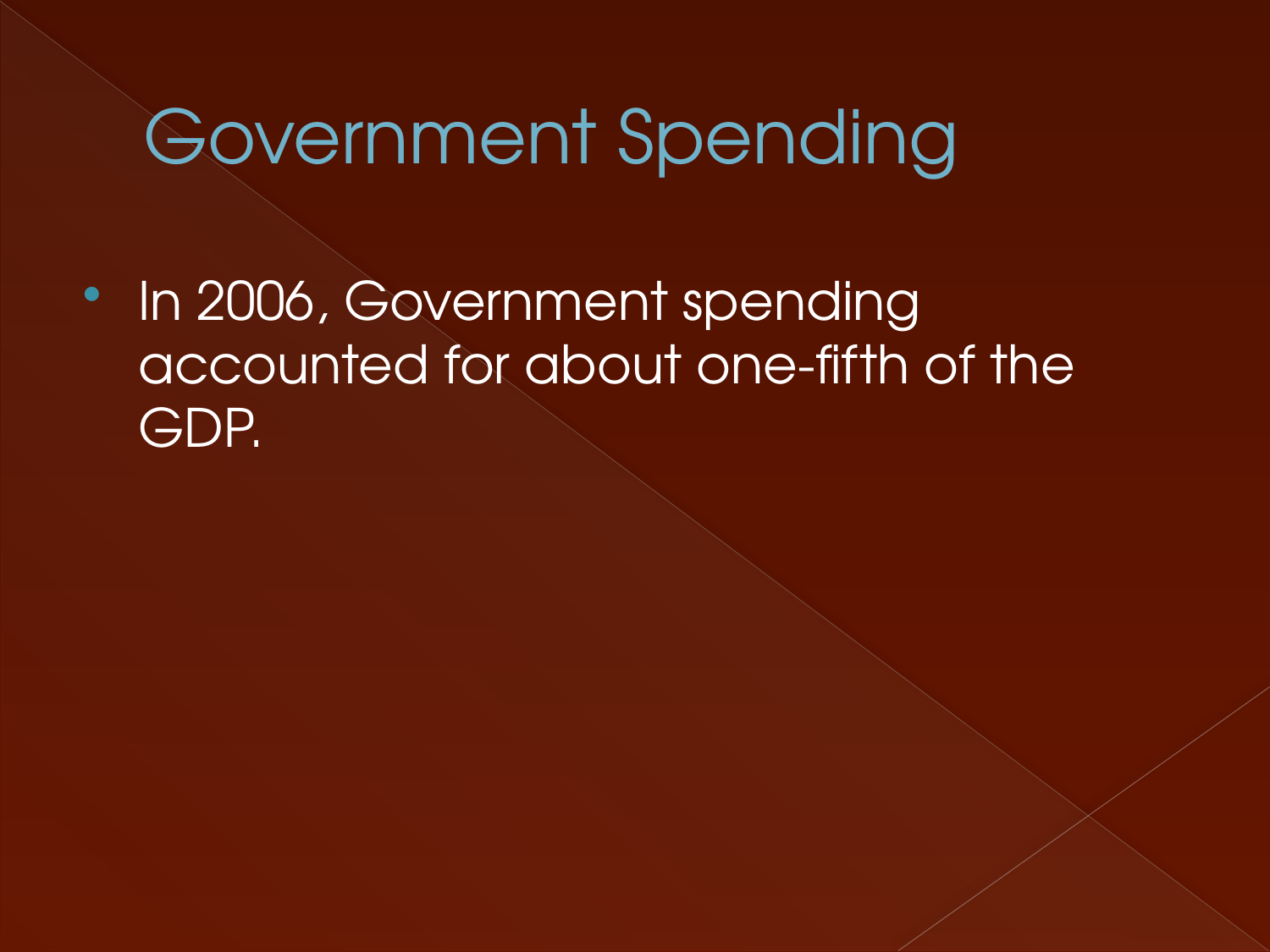

# Government Spending
In 2006, Government spending accounted for about one-fifth of the GDP.